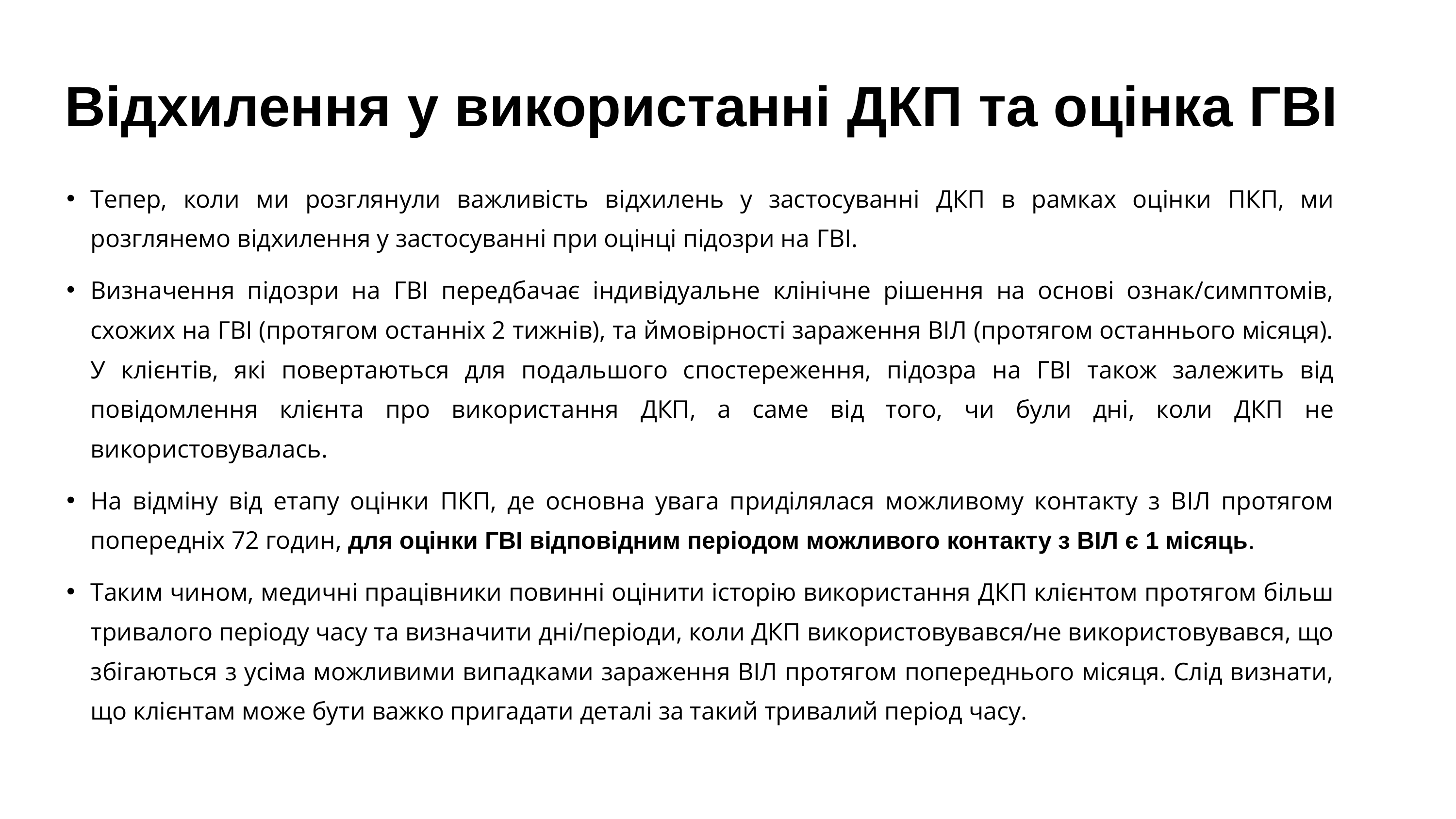

Відхилення у використанні ДКП та оцінка ГВІ
Тепер, коли ми розглянули важливість відхилень у застосуванні ДКП в рамках оцінки ПКП, ми розглянемо відхилення у застосуванні при оцінці підозри на ГВІ.
Визначення підозри на ГВІ передбачає індивідуальне клінічне рішення на основі ознак/симптомів, схожих на ГВІ (протягом останніх 2 тижнів), та ймовірності зараження ВІЛ (протягом останнього місяця). У клієнтів, які повертаються для подальшого спостереження, підозра на ГВІ також залежить від повідомлення клієнта про використання ДКП, а саме від того, чи були дні, коли ДКП не використовувалась.
На відміну від етапу оцінки ПКП, де основна увага приділялася можливому контакту з ВІЛ протягом попередніх 72 годин, для оцінки ГВІ відповідним періодом можливого контакту з ВІЛ є 1 місяць.
Таким чином, медичні працівники повинні оцінити історію використання ДКП клієнтом протягом більш тривалого періоду часу та визначити дні/періоди, коли ДКП використовувався/не використовувався, що збігаються з усіма можливими випадками зараження ВІЛ протягом попереднього місяця. Слід визнати, що клієнтам може бути важко пригадати деталі за такий тривалий період часу.